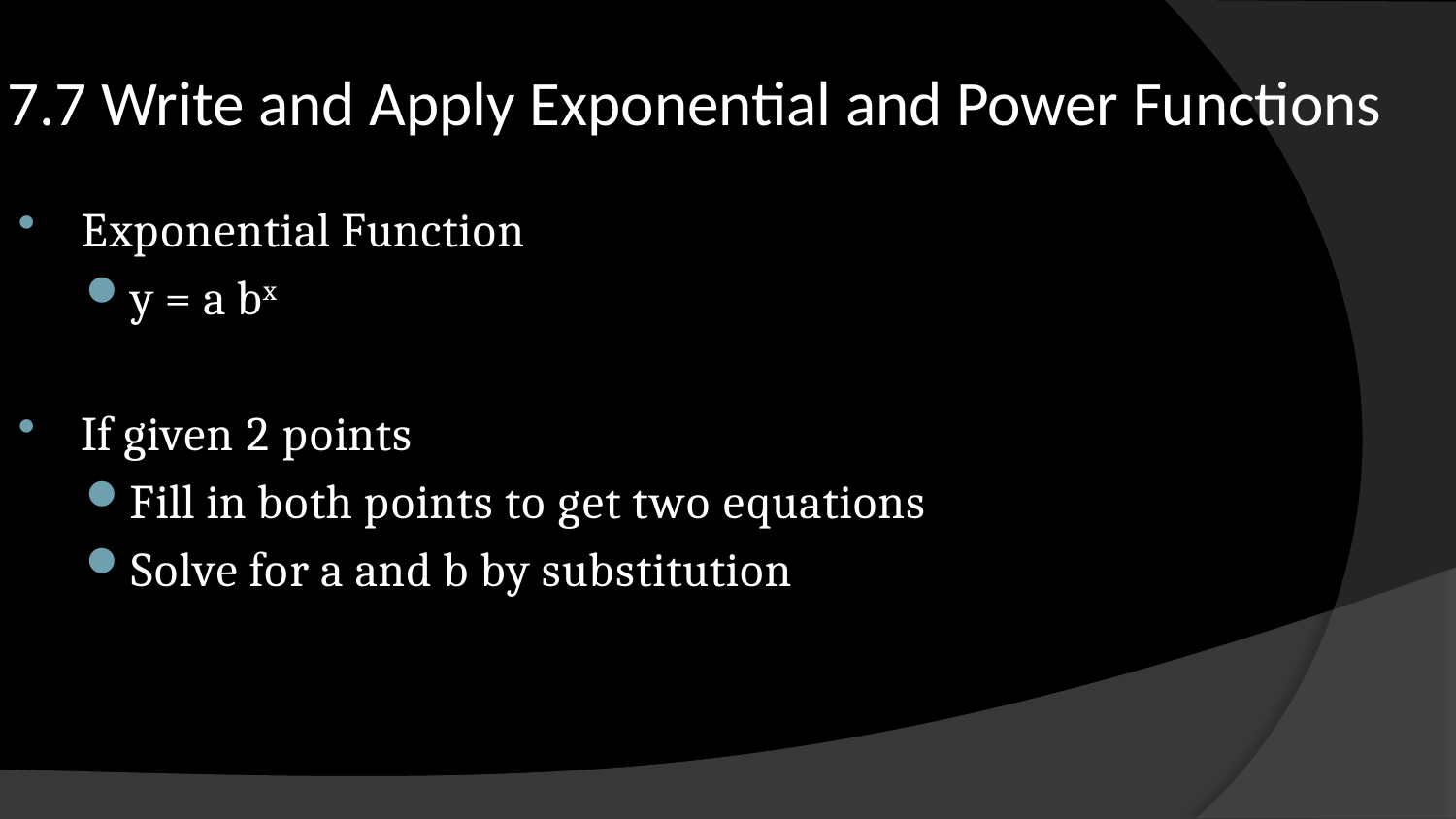

# 7.7 Write and Apply Exponential and Power Functions
Exponential Function
y = a bx

If given 2 points
Fill in both points to get two equations
Solve for a and b by substitution